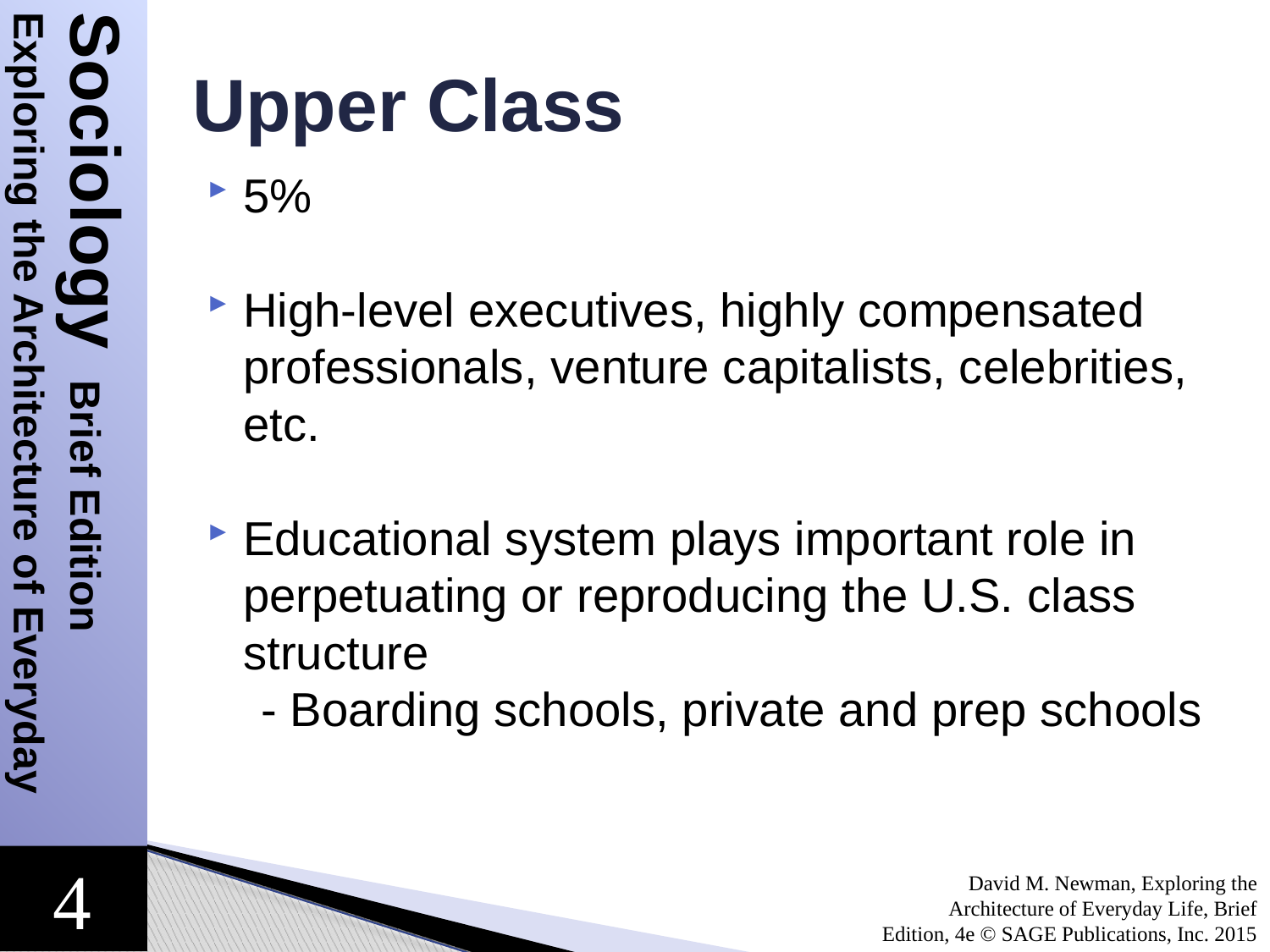

Upper Class
5%

High-level executives, highly compensated professionals, venture capitalists, celebrities, etc.

Educational system plays important role in perpetuating or reproducing the U.S. class structure
    - Boarding schools, private and prep schools
David M. Newman, Exploring the Architecture of Everyday Life, Brief Edition, 4e © SAGE Publications, Inc. 2015